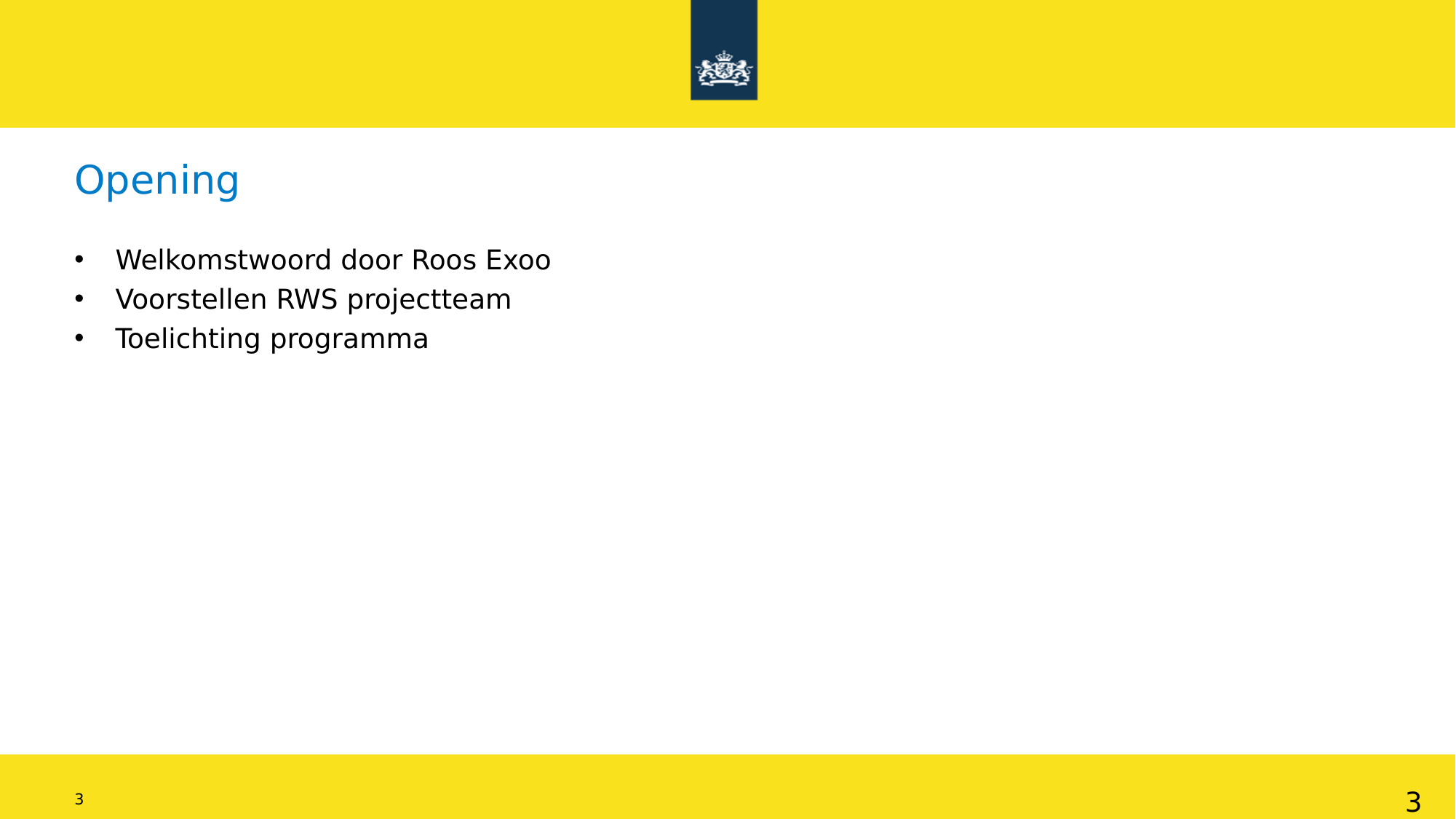

# Opening
Welkomstwoord door Roos Exoo
Voorstellen RWS projectteam
Toelichting programma
3